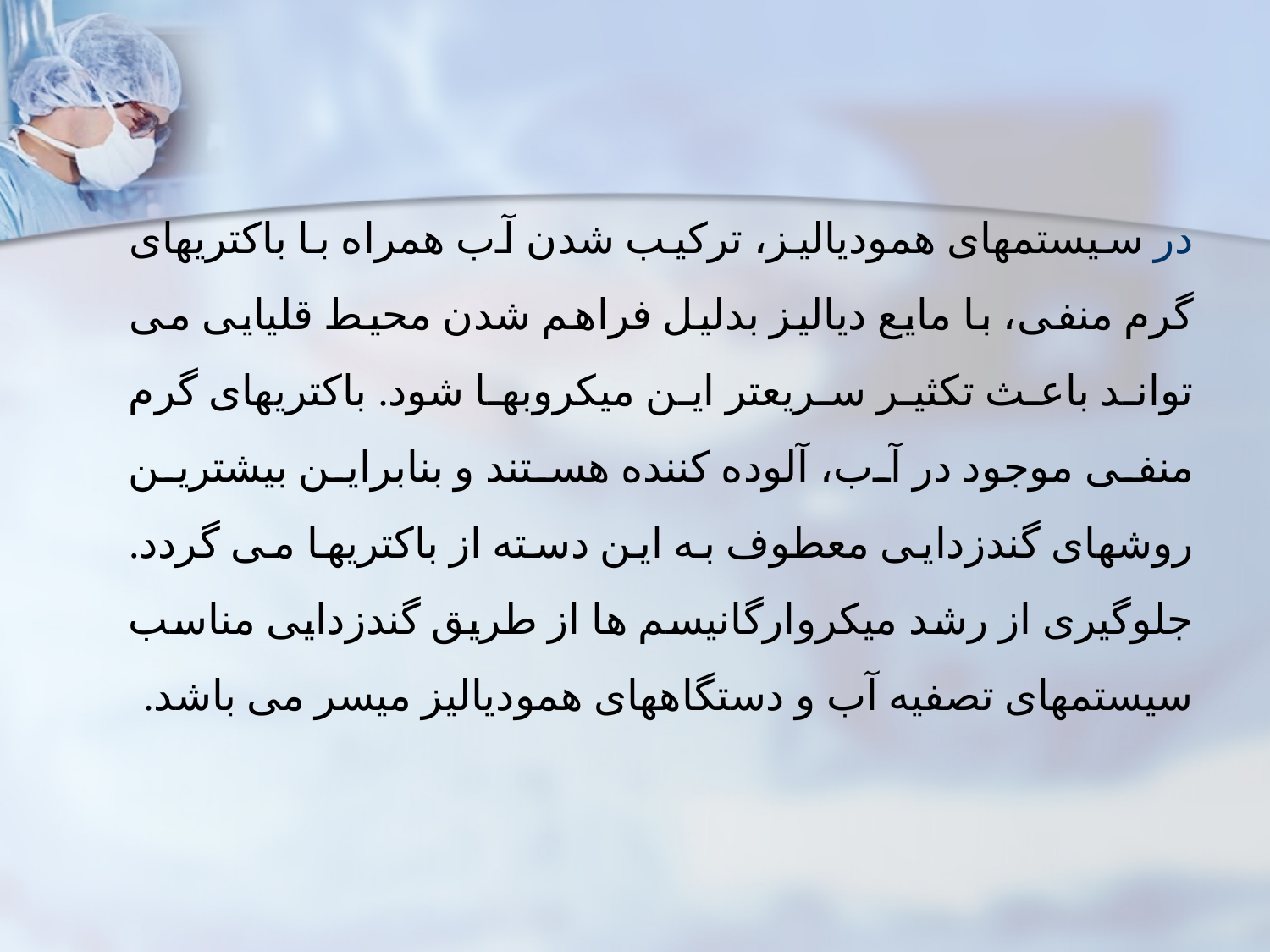

در سیستمهای همودیالیز، ترکیب شدن آب همراه با باکتریهای گرم منفی، با مایع دیالیز بدلیل فراهم شدن محیط قلیایی می تواند باعث تکثیر سریعتر این میکروبها شود. باکتریهای گرم منفی موجود در آب، آلوده کننده هستند و بنابراین بیشترین روشهای گندزدایی معطوف به این دسته از باکتریها می گردد. جلوگیری از رشد میکروارگانیسم ها از طریق گندزدایی مناسب سیستمهای تصفیه آب و دستگاههای همودیالیز میسر می باشد.